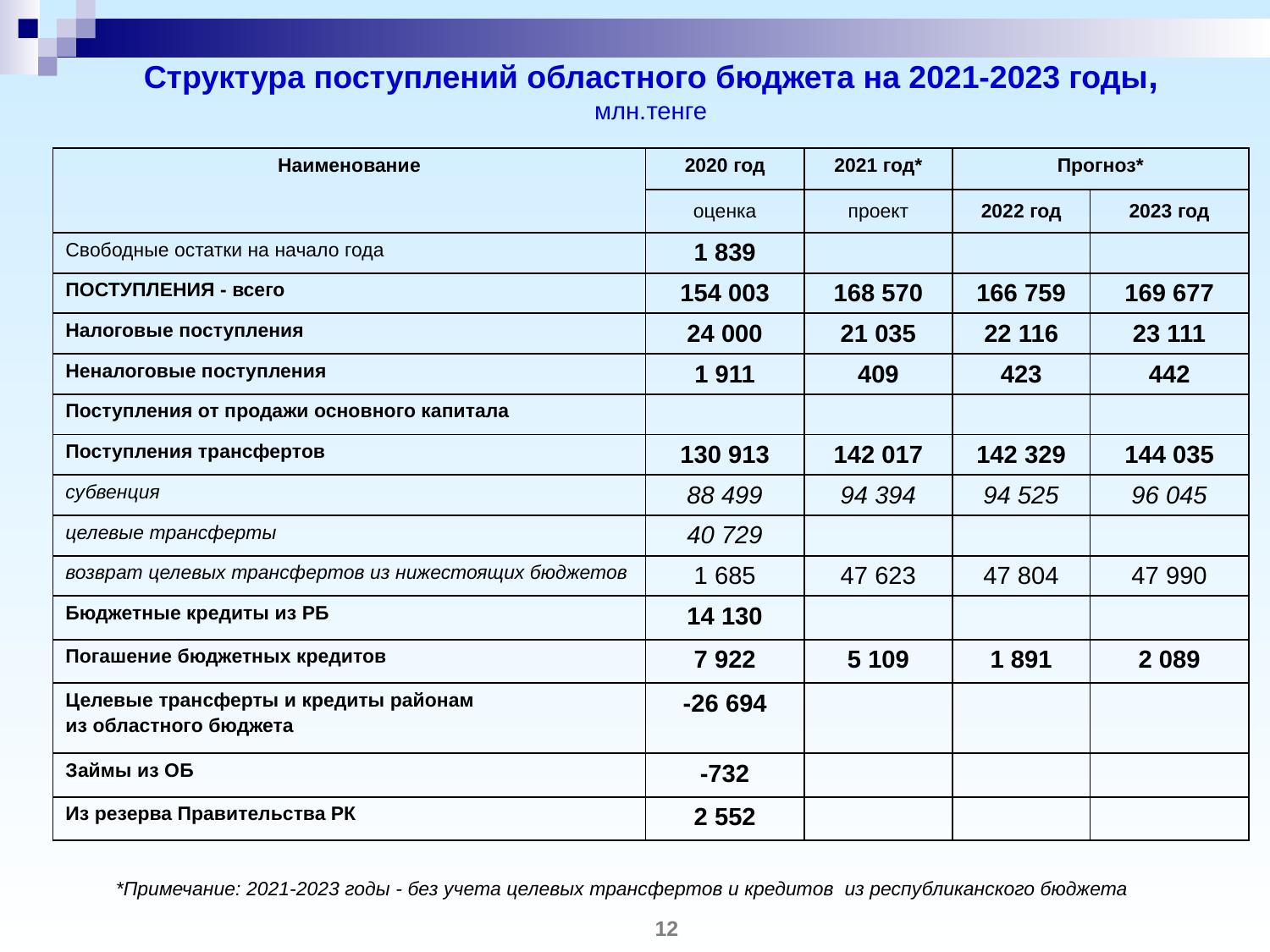

# Структура поступлений областного бюджета на 2021-2023 годы, млн.тенге
| Наименование | 2020 год | 2021 год\* | Прогноз\* |  |
| --- | --- | --- | --- | --- |
|  | оценка | проект | 2022 год | 2023 год |
| Свободные остатки на начало года | 1 839 |  |  |  |
| ПОСТУПЛЕНИЯ - всего | 154 003 | 168 570 | 166 759 | 169 677 |
| Налоговые поступления | 24 000 | 21 035 | 22 116 | 23 111 |
| Неналоговые поступления | 1 911 | 409 | 423 | 442 |
| Поступления от продажи основного капитала |  |  |  |  |
| Поступления трансфертов | 130 913 | 142 017 | 142 329 | 144 035 |
| субвенция | 88 499 | 94 394 | 94 525 | 96 045 |
| целевые трансферты | 40 729 |  |  |  |
| возврат целевых трансфертов из нижестоящих бюджетов | 1 685 | 47 623 | 47 804 | 47 990 |
| Бюджетные кредиты из РБ | 14 130 |  |  |  |
| Погашение бюджетных кредитов | 7 922 | 5 109 | 1 891 | 2 089 |
| Целевые трансферты и кредиты районам из областного бюджета | -26 694 |  |  |  |
| Займы из ОБ | -732 |  |  |  |
| Из резерва Правительства РК | 2 552 |  |  |  |
*Примечание: 2021-2023 годы - без учета целевых трансфертов и кредитов  из республиканского бюджета

12